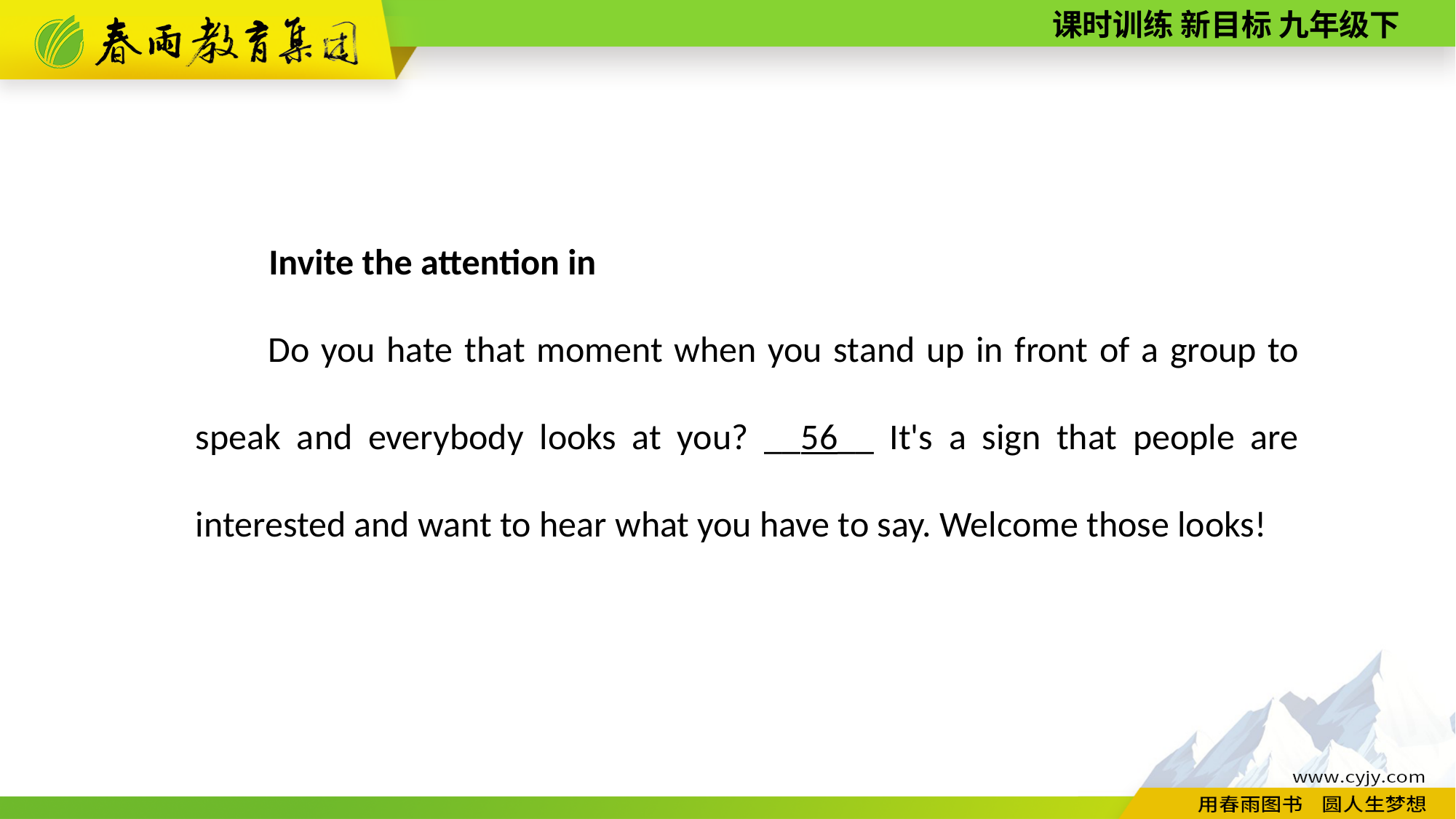

Invite the attention in
Do you hate that moment when you stand up in front of a group to speak and everybody looks at you? __56__ It's a sign that people are interested and want to hear what you have to say. Welcome those looks!